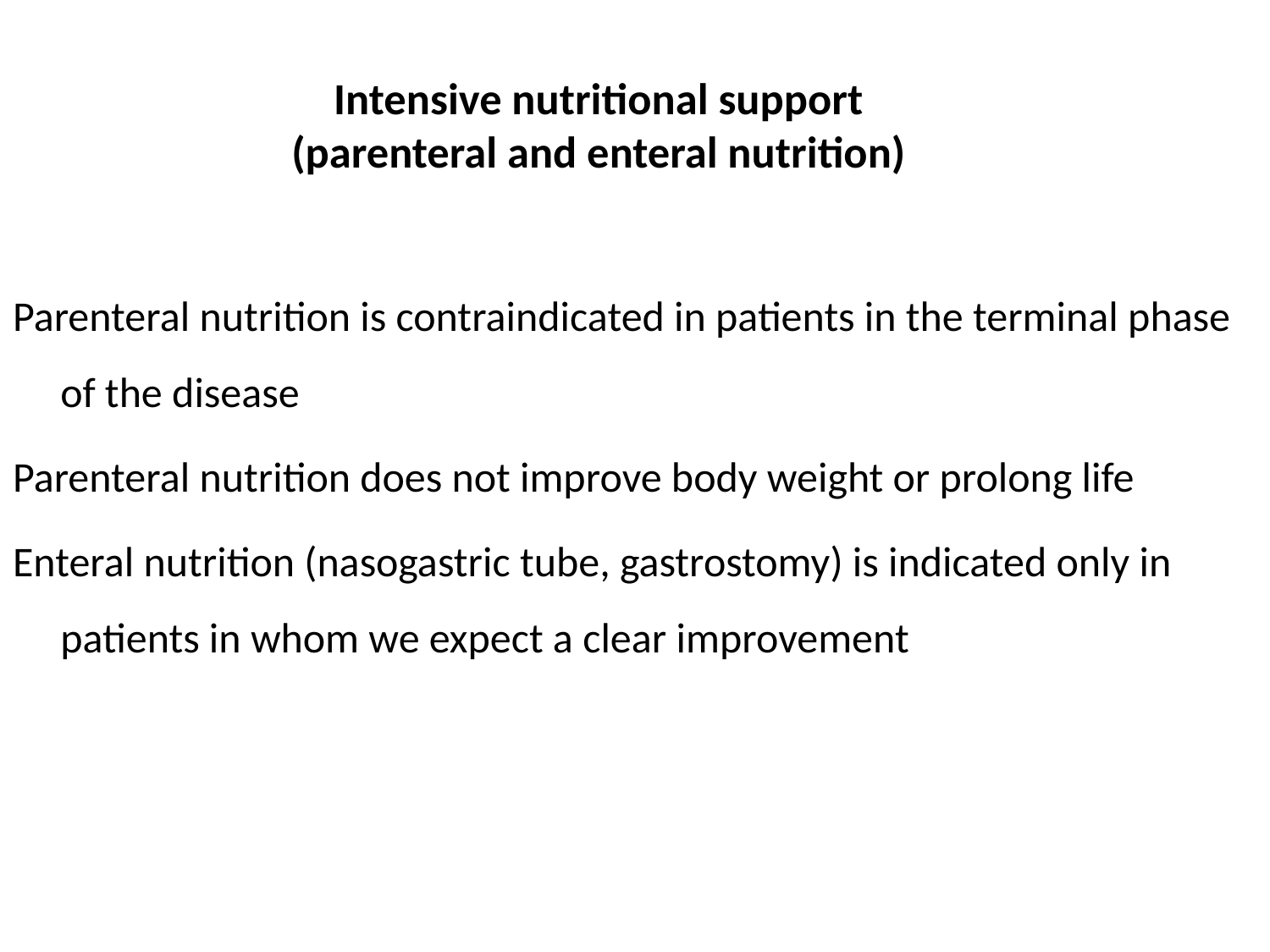

# Intensive nutritional support (parenteral and enteral nutrition)
Parenteral nutrition is contraindicated in patients in the terminal phase of the disease
Parenteral nutrition does not improve body weight or prolong life
Enteral nutrition (nasogastric tube, gastrostomy) is indicated only in patients in whom we expect a clear improvement